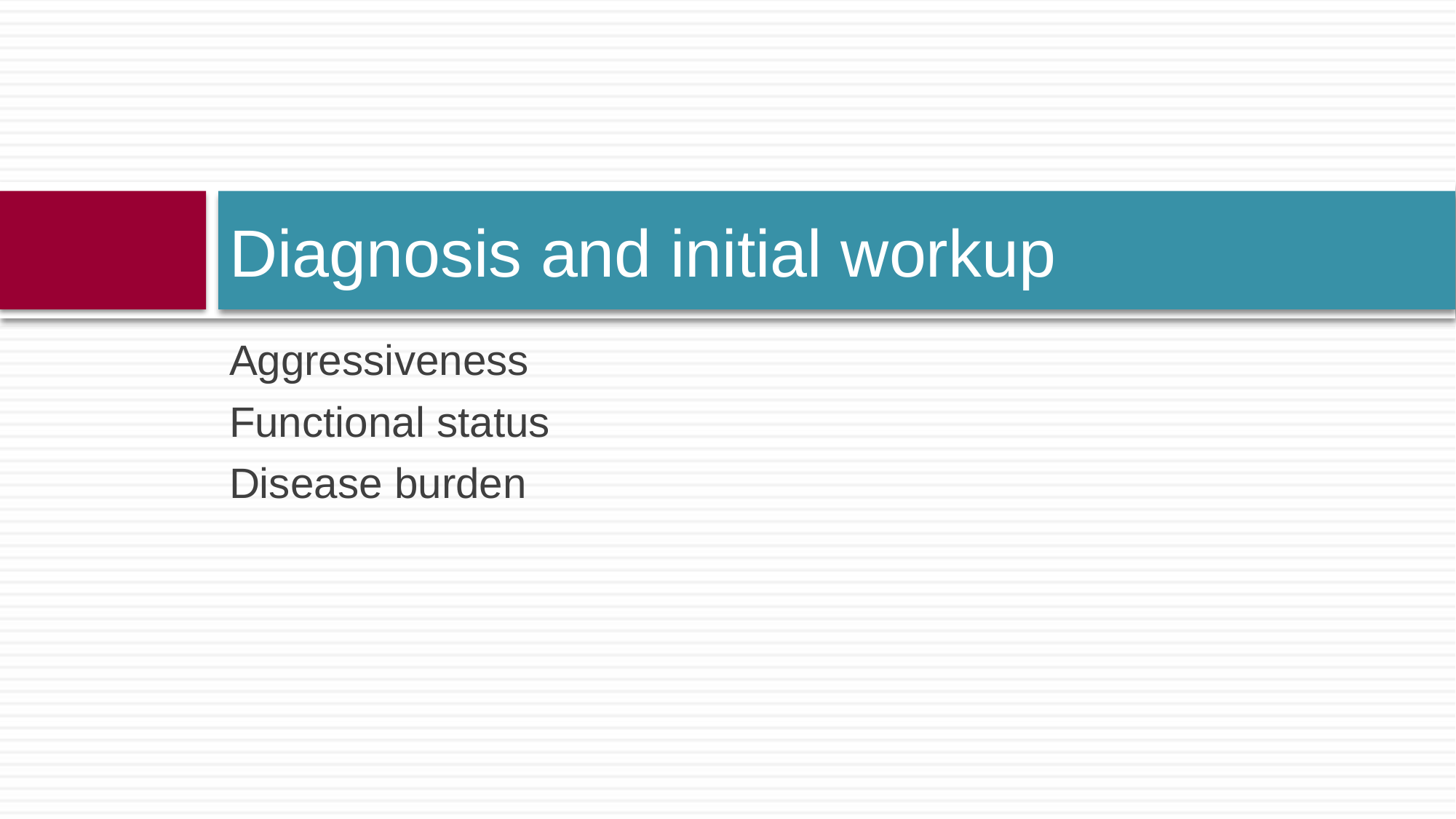

# Diagnosis and initial workup
Aggressiveness
Functional status
Disease burden